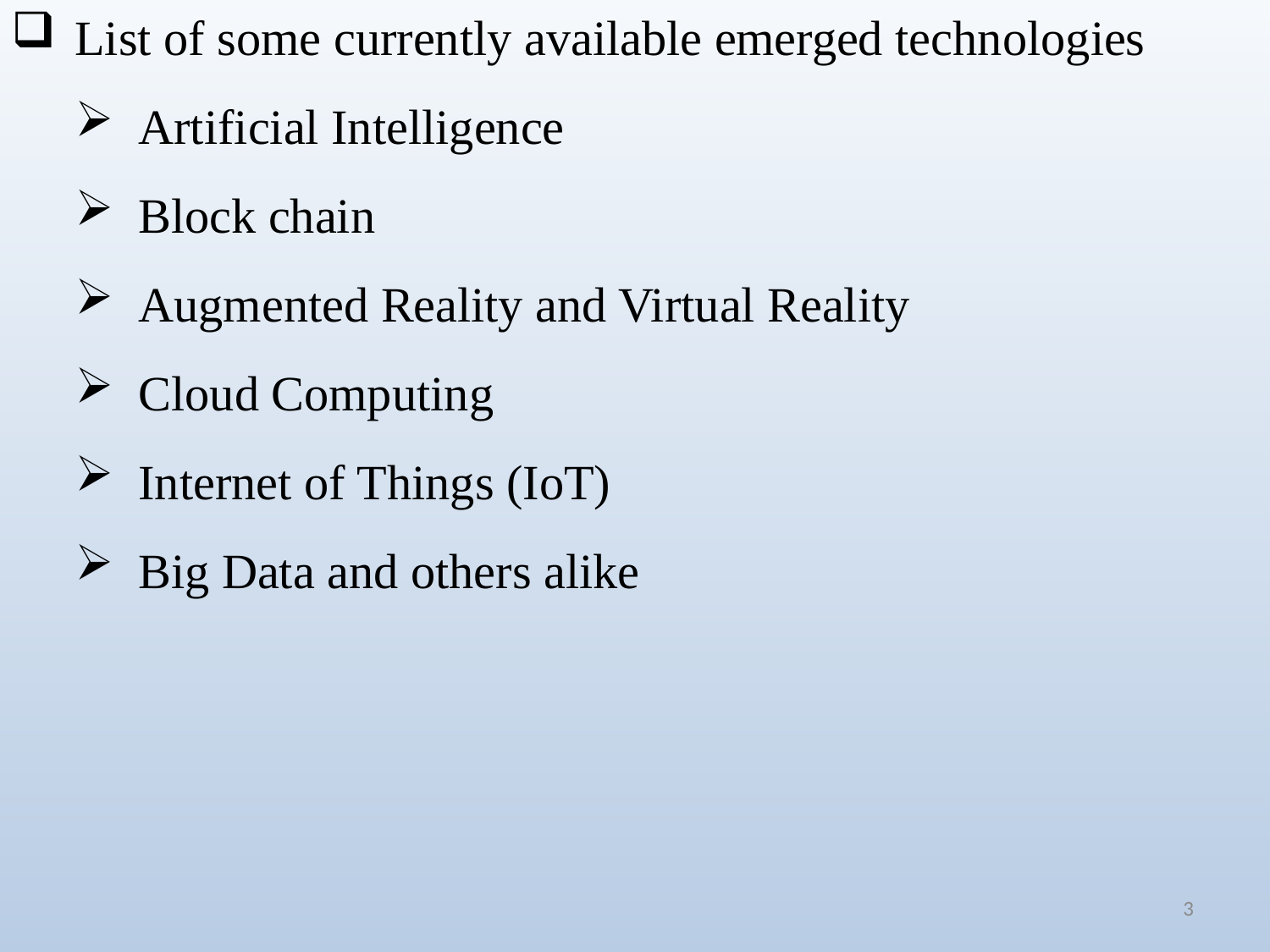

List of some currently available emerged technologies
Artificial Intelligence
Block chain
Augmented Reality and Virtual Reality
Cloud Computing
Internet of Things (IoT)
Big Data and others alike
3